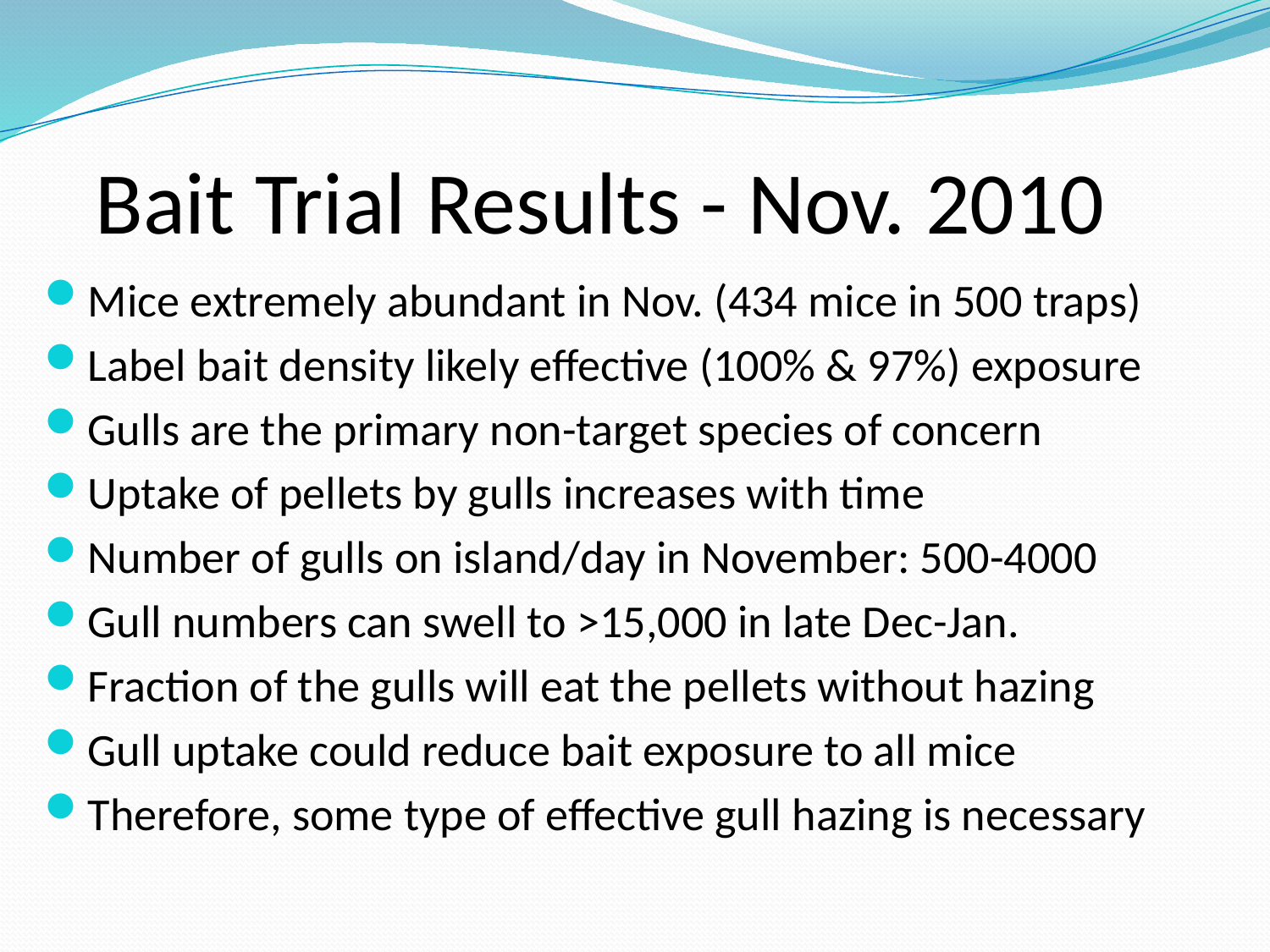

# Bait Trial Results - Nov. 2010
Mice extremely abundant in Nov. (434 mice in 500 traps)
Label bait density likely effective (100% & 97%) exposure
Gulls are the primary non-target species of concern
Uptake of pellets by gulls increases with time
Number of gulls on island/day in November: 500-4000
Gull numbers can swell to >15,000 in late Dec-Jan.
Fraction of the gulls will eat the pellets without hazing
Gull uptake could reduce bait exposure to all mice
Therefore, some type of effective gull hazing is necessary